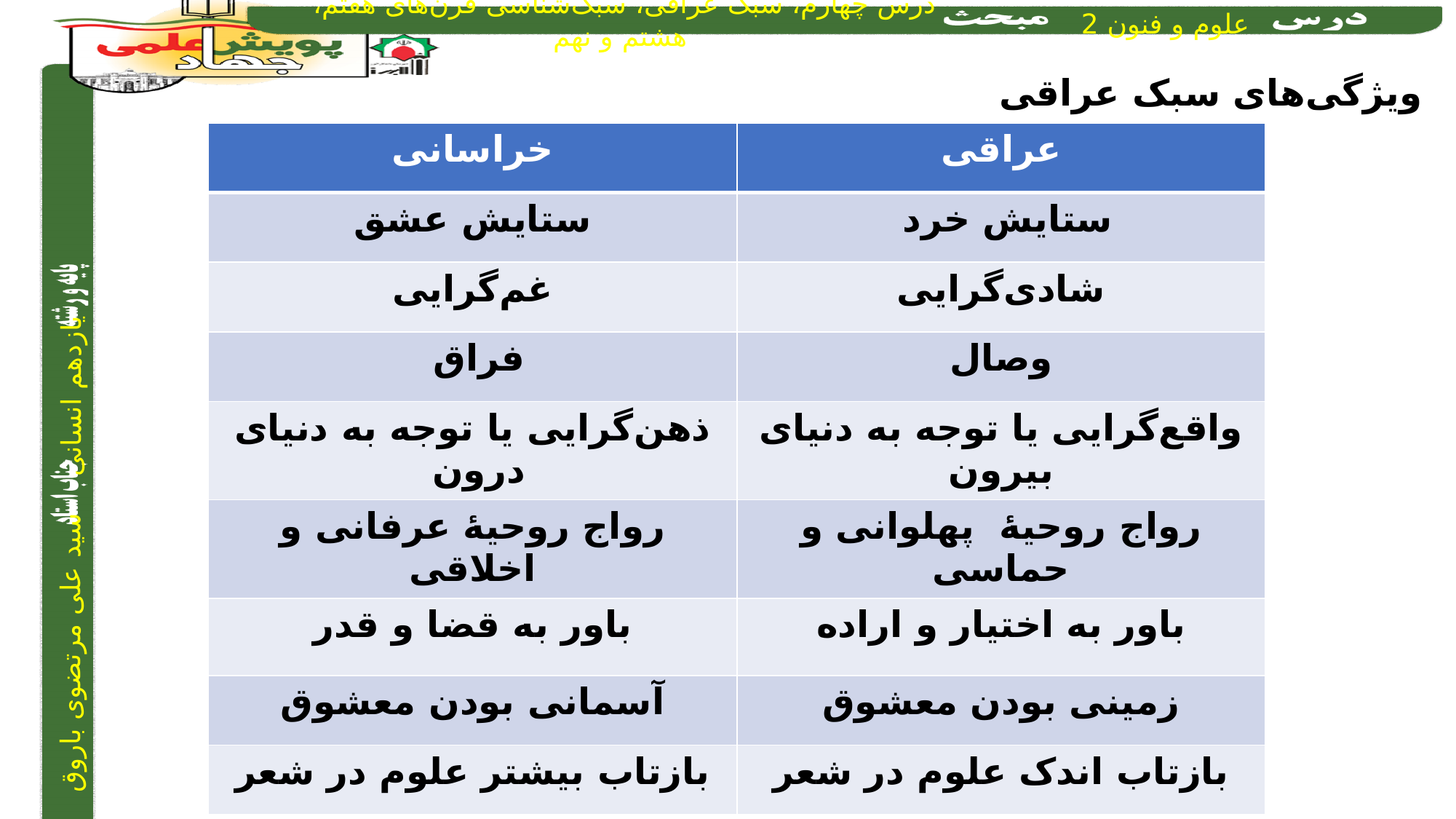

ویژگی‌های سبک عراقی

| خراسانی | عراقی |
| --- | --- |
| ستایش عشق | ستایش خرد |
| غم‌گرایی | شادی‌گرایی |
| فراق | وصال |
| ذهن‌گرایی یا توجه به دنیای درون | واقع‌گرایی یا توجه به دنیای بیرون |
| رواج روحیۀ عرفانی و اخلاقی | رواج روحیۀ پهلوانی و حماسی |
| باور به قضا و قدر | باور به اختیار و اراده |
| آسمانی بودن معشوق | زمینی بودن معشوق |
| بازتاب بیشتر علوم در شعر | بازتاب اندک علوم در شعر |